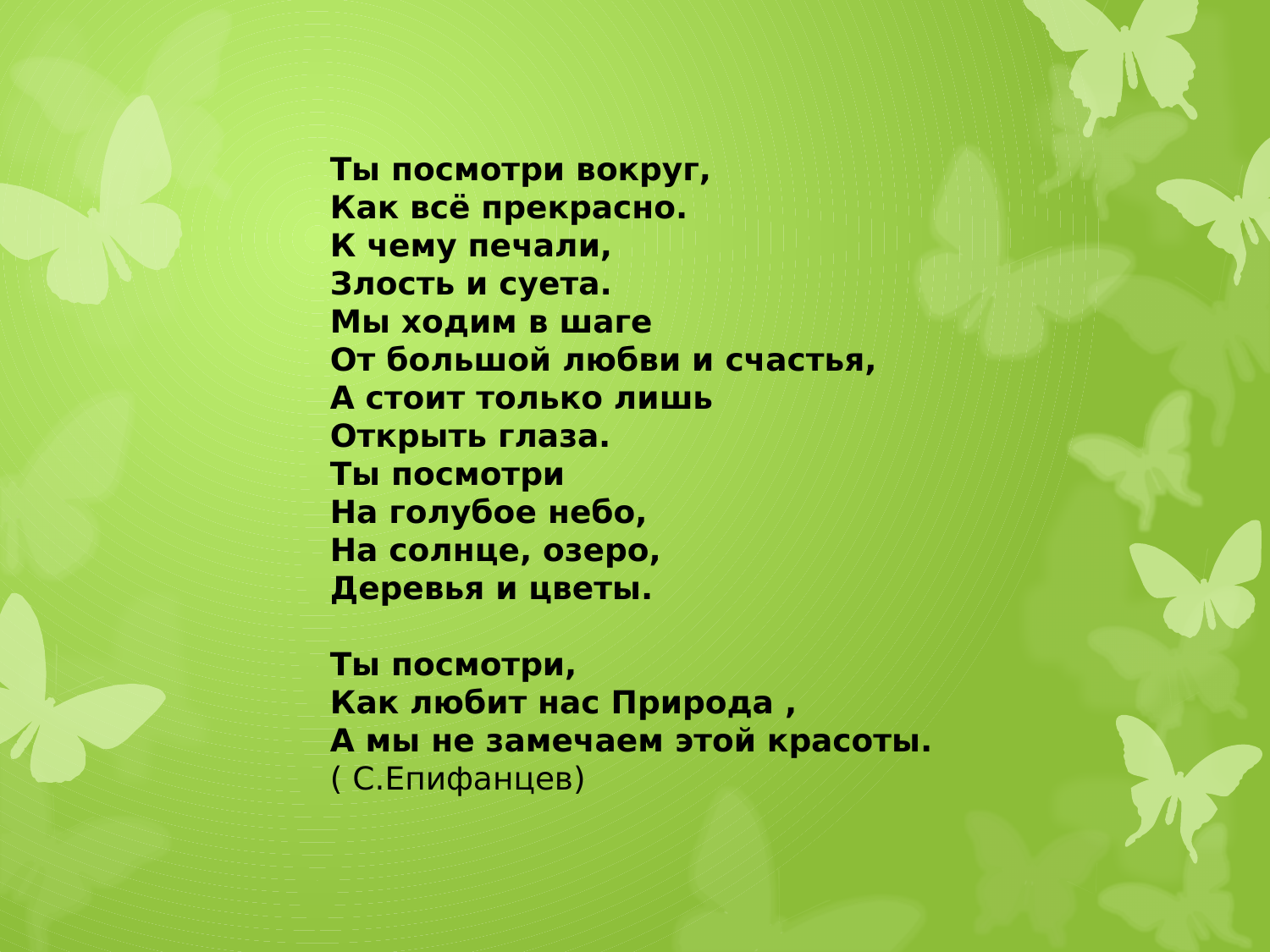

Ты посмотри вокруг,
Как всё прекрасно.
К чему печали,
Злость и суета.
Мы ходим в шаге
От большой любви и счастья,
А стоит только лишь
Открыть глаза.
Ты посмотри
На голубое небо,
На солнце, озеро,
Деревья и цветы.

Ты посмотри,
Как любит нас Природа ,
А мы не замечаем этой красоты.
( С.Епифанцев)